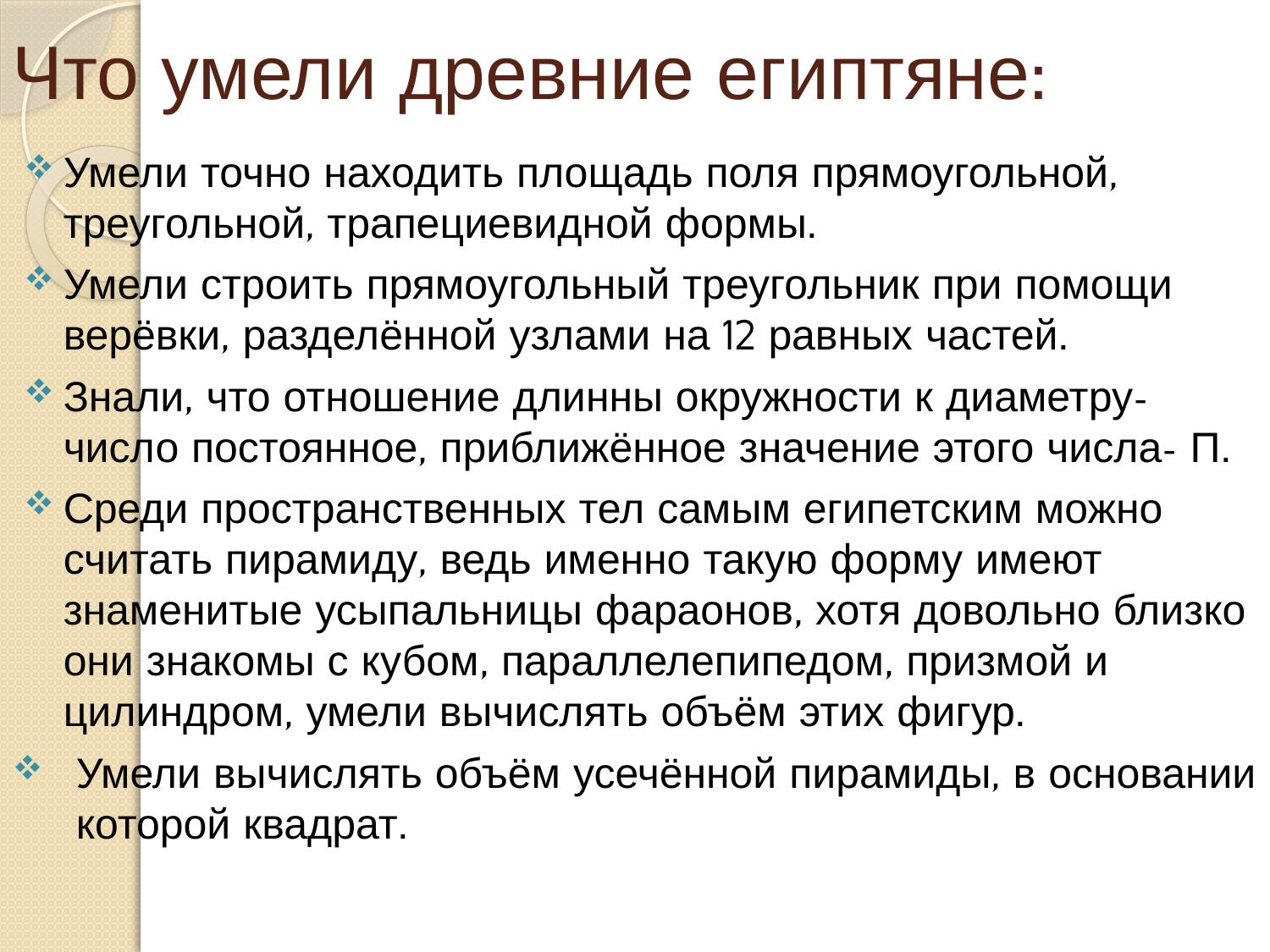

# Что умели древние египтяне:
Умели точно находить площадь поля прямоугольной, треугольной, трапециевидной формы.
Умели строить прямоугольный треугольник при помощи верёвки, разделённой узлами на 12 равных частей.
Знали, что отношение длинны окружности к диаметру- число постоянное, приближённое значение этого числа- П.
Среди пространственных тел самым египетским можно считать пирамиду, ведь именно такую форму имеют знаменитые усыпальницы фараонов, хотя довольно близко они знакомы с кубом, параллелепипедом, призмой и цилиндром, умели вычислять объём этих фигур.
Умели вычислять объём усечённой пирамиды, в основании которой квадрат.